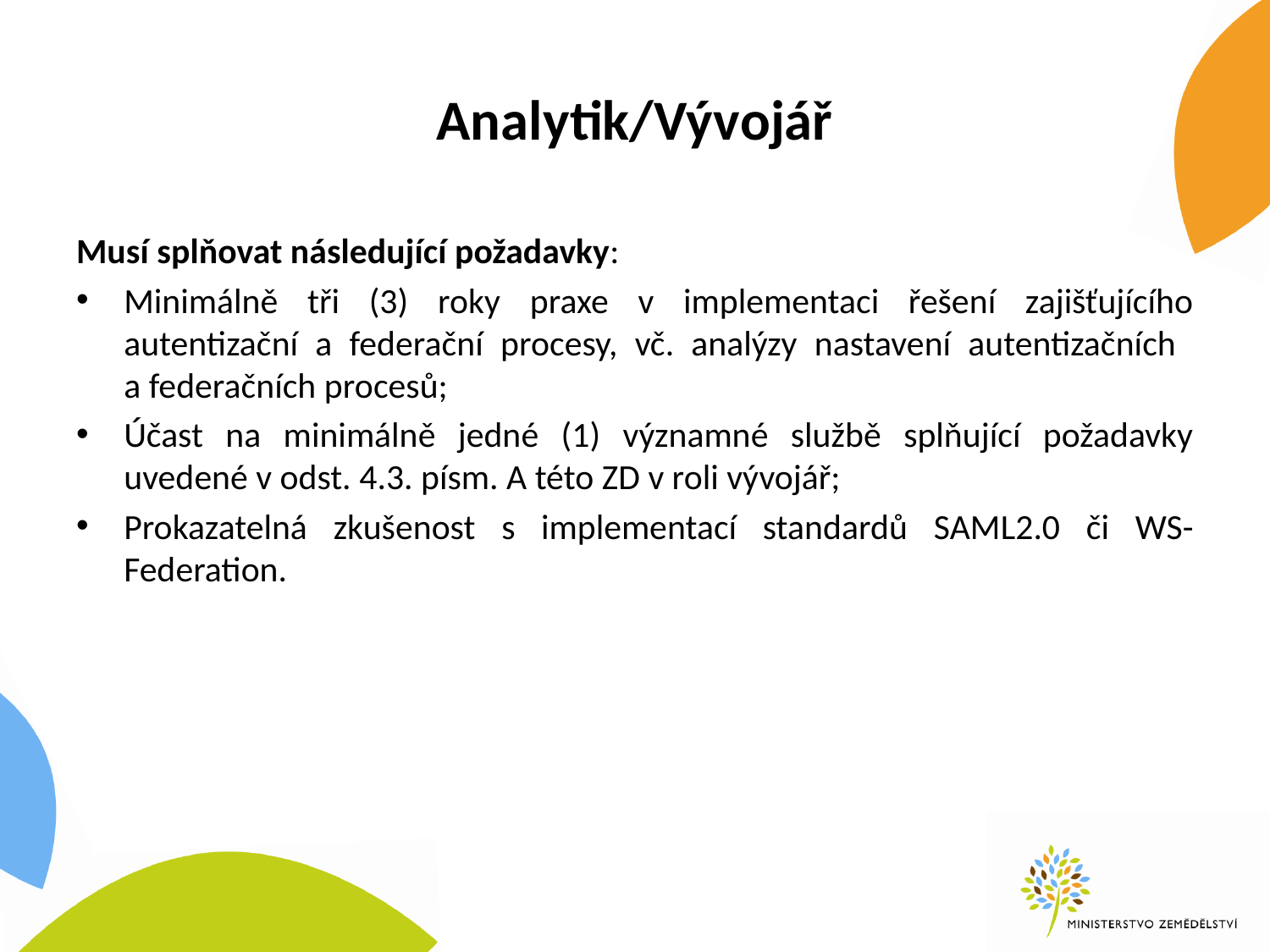

# Analytik/Vývojář
Musí splňovat následující požadavky:
Minimálně tři (3) roky praxe v implementaci řešení zajišťujícího autentizační a federační procesy, vč. analýzy nastavení autentizačních
a federačních procesů;
Účast na minimálně jedné (1) významné službě splňující požadavky uvedené v odst. 4.3. písm. A této ZD v roli vývojář;
Prokazatelná zkušenost s implementací standardů SAML2.0 či WS-Federation.